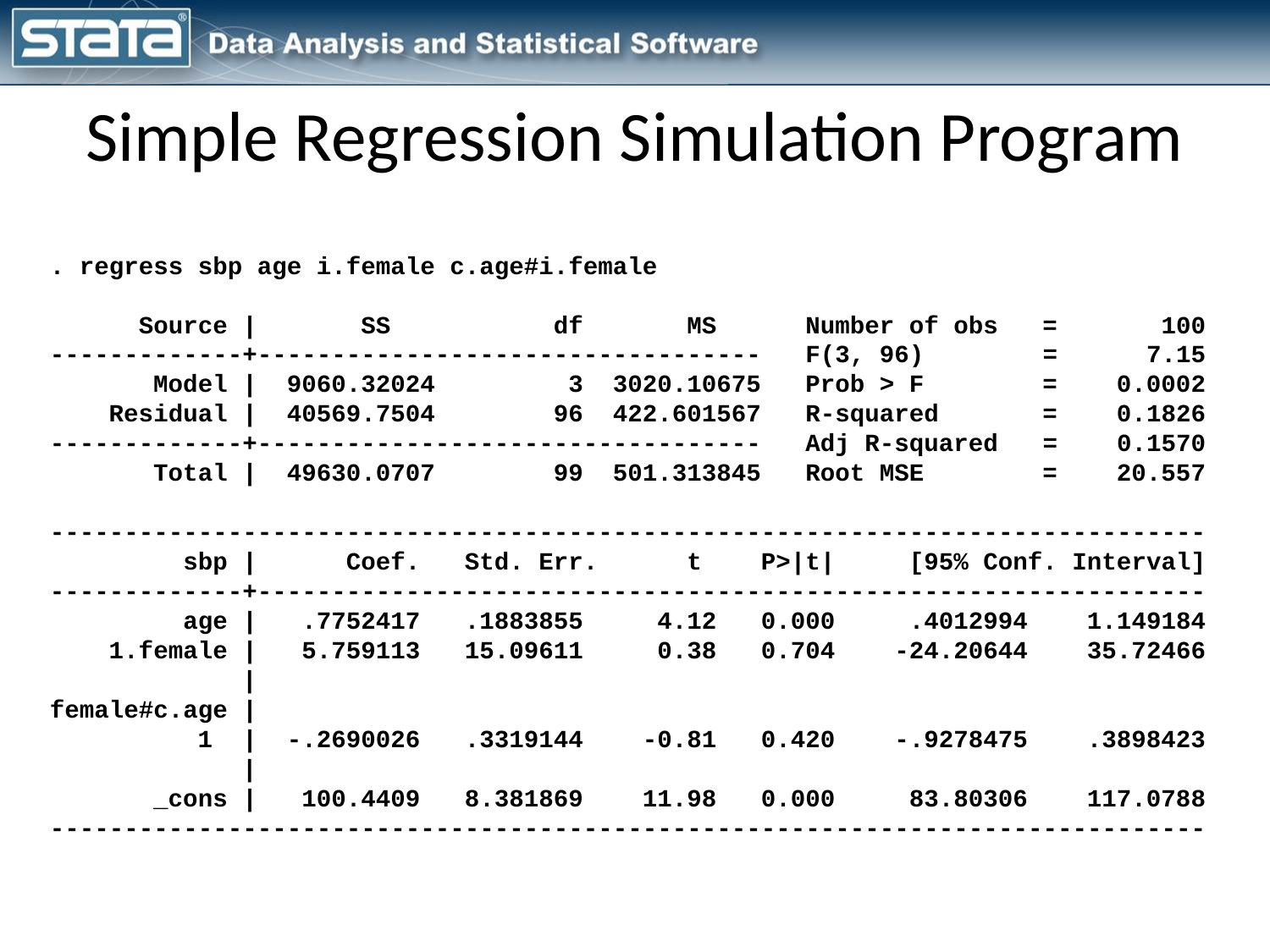

Simple Regression Simulation Program
. regress sbp age i.female c.age#i.female

      Source |       SS           df       MS      Number of obs   =       100
-------------+----------------------------------   F(3, 96)        =      7.15
       Model |  9060.32024         3  3020.10675   Prob > F        =    0.0002
    Residual |  40569.7504        96  422.601567   R-squared       =    0.1826
-------------+----------------------------------   Adj R-squared   =    0.1570
       Total |  49630.0707        99  501.313845   Root MSE        =    20.557

------------------------------------------------------------------------------
         sbp |      Coef.   Std. Err.      t    P>|t|     [95% Conf. Interval]
-------------+----------------------------------------------------------------
         age |   .7752417   .1883855     4.12   0.000     .4012994    1.149184
    1.female |   5.759113   15.09611     0.38   0.704    -24.20644    35.72466
             |
female#c.age |
          1  |  -.2690026   .3319144    -0.81   0.420    -.9278475    .3898423
             |
       _cons |   100.4409   8.381869    11.98   0.000     83.80306    117.0788
------------------------------------------------------------------------------